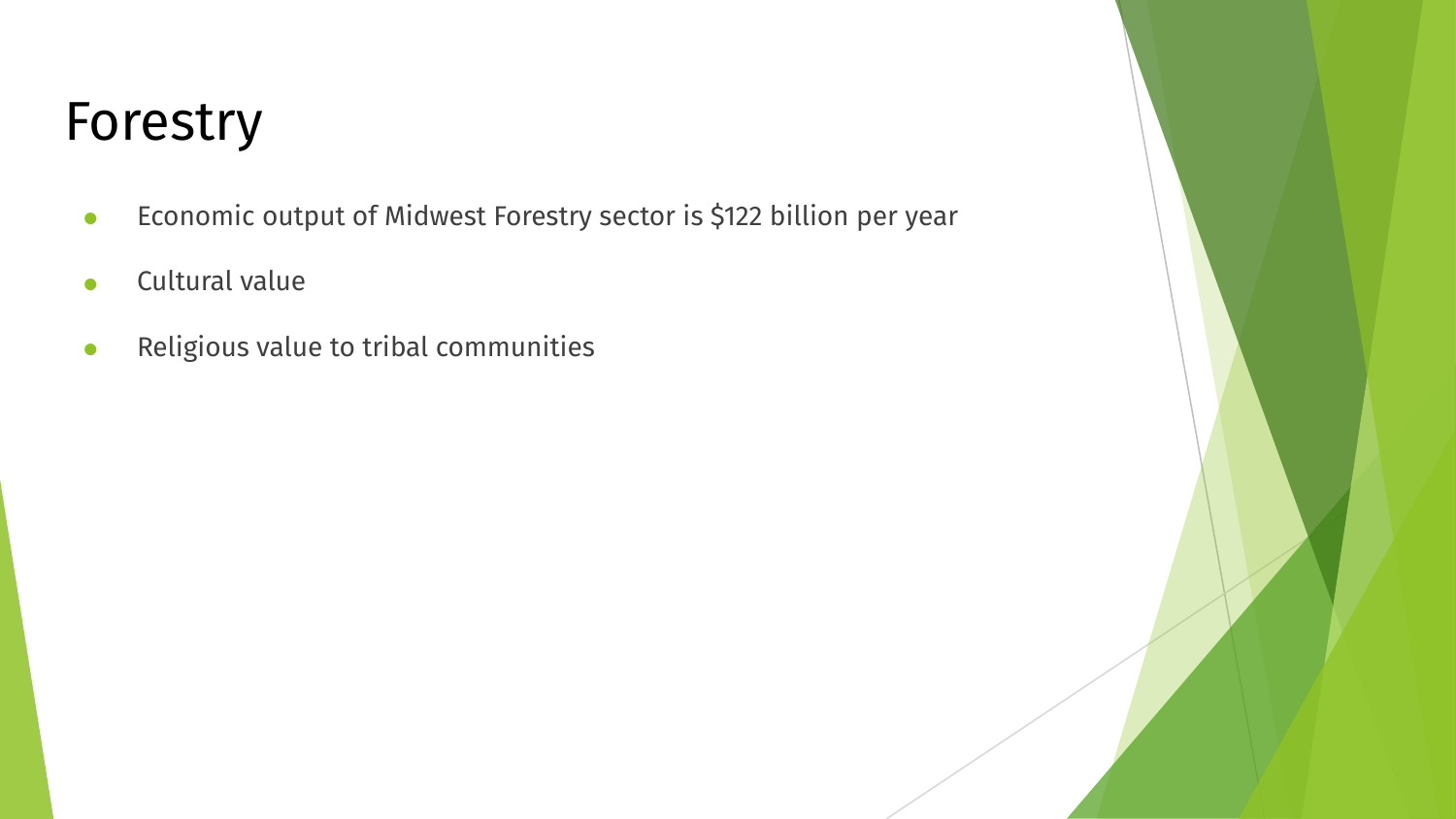

# Forestry
Economic output of Midwest Forestry sector is $122 billion per year

Cultural value

Religious value to tribal communities